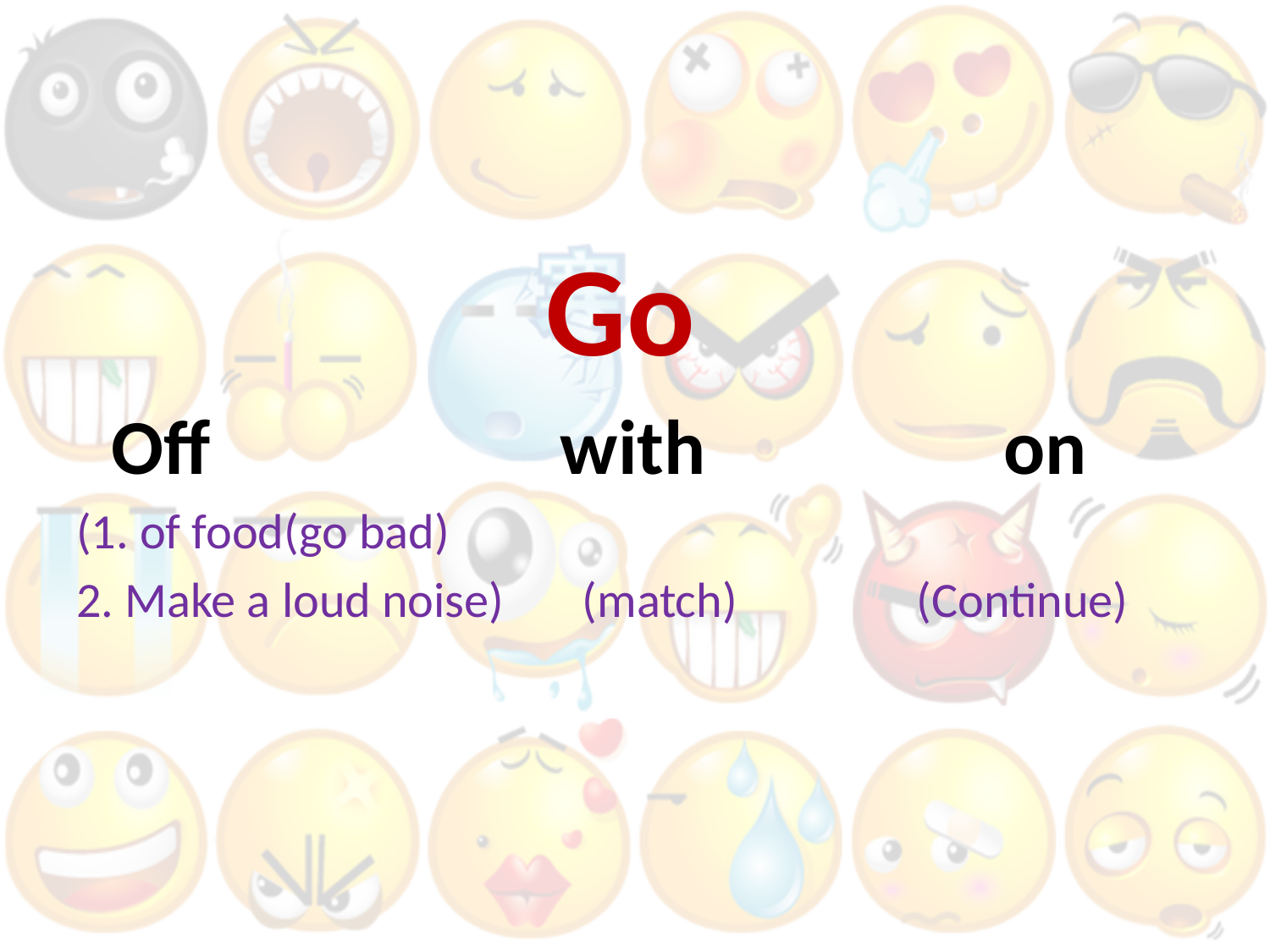

#
Go
  Off                    with                 on
(1. of food(go bad)
2. Make a loud noise)       (match)                (Continue)